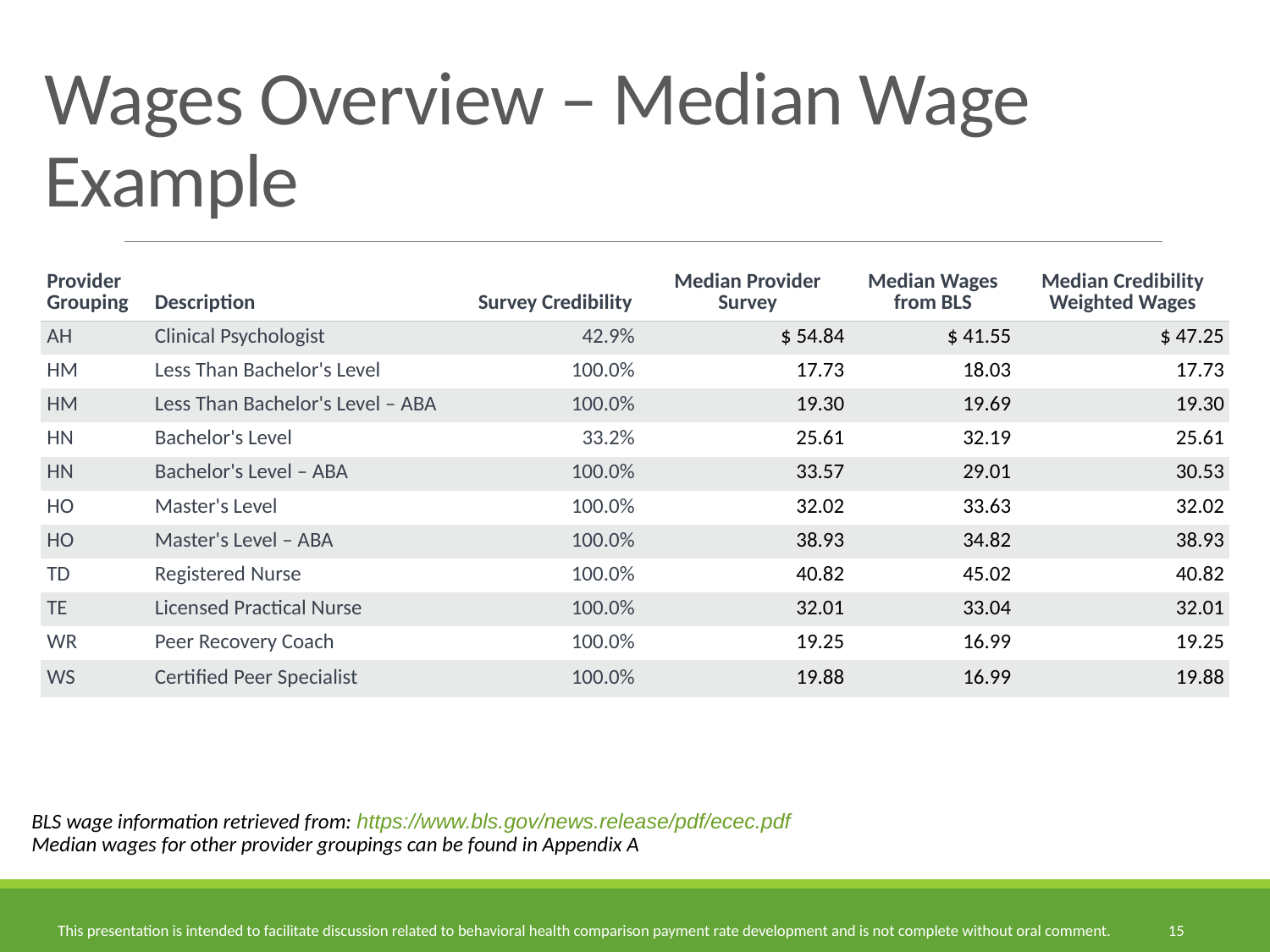

# Wages Overview – Median Wage Example
| Provider Grouping | Description | Survey Credibility | Median Provider Survey | Median Wages from BLS | Median Credibility Weighted Wages |
| --- | --- | --- | --- | --- | --- |
| AH | Clinical Psychologist | 42.9% | $ 54.84 | $ 41.55 | $ 47.25 |
| HM | Less Than Bachelor's Level | 100.0% | 17.73 | 18.03 | 17.73 |
| HM | Less Than Bachelor's Level – ABA | 100.0% | 19.30 | 19.69 | 19.30 |
| HN | Bachelor's Level | 33.2% | 25.61 | 32.19 | 25.61 |
| HN | Bachelor's Level – ABA | 100.0% | 33.57 | 29.01 | 30.53 |
| HO | Master's Level | 100.0% | 32.02 | 33.63 | 32.02 |
| HO | Master's Level – ABA | 100.0% | 38.93 | 34.82 | 38.93 |
| TD | Registered Nurse | 100.0% | 40.82 | 45.02 | 40.82 |
| TE | Licensed Practical Nurse | 100.0% | 32.01 | 33.04 | 32.01 |
| WR | Peer Recovery Coach | 100.0% | 19.25 | 16.99 | 19.25 |
| WS | Certified Peer Specialist | 100.0% | 19.88 | 16.99 | 19.88 |
BLS wage information retrieved from: https://www.bls.gov/news.release/pdf/ecec.pdf
Median wages for other provider groupings can be found in Appendix A
15
This presentation is intended to facilitate discussion related to behavioral health comparison payment rate development and is not complete without oral comment.